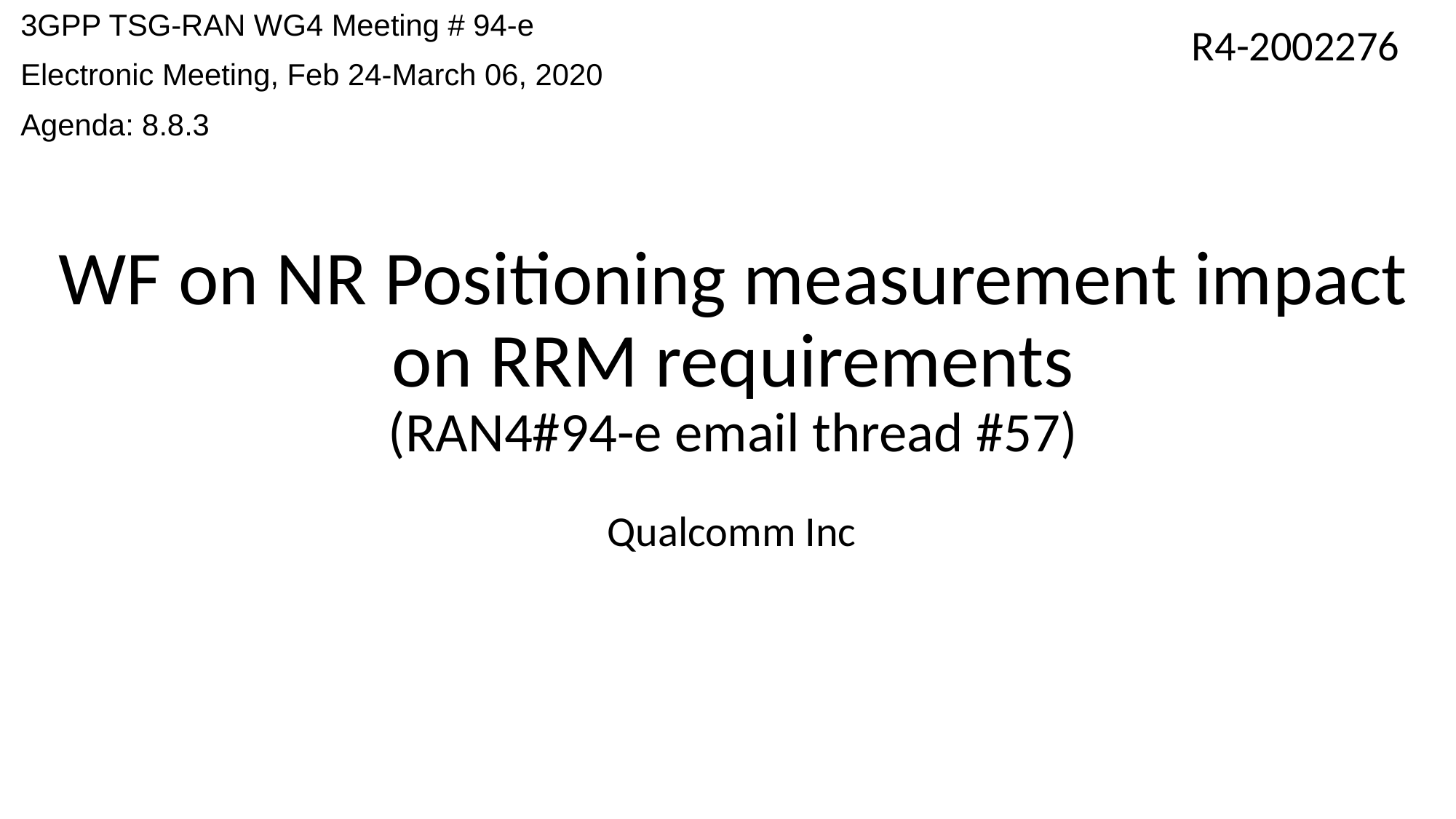

3GPP TSG-RAN WG4 Meeting # 94-e
Electronic Meeting, Feb 24-March 06, 2020
Agenda: 8.8.3
R4-2002276
# WF on NR Positioning measurement impact on RRM requirements (RAN4#94-e email thread #57)
Qualcomm Inc